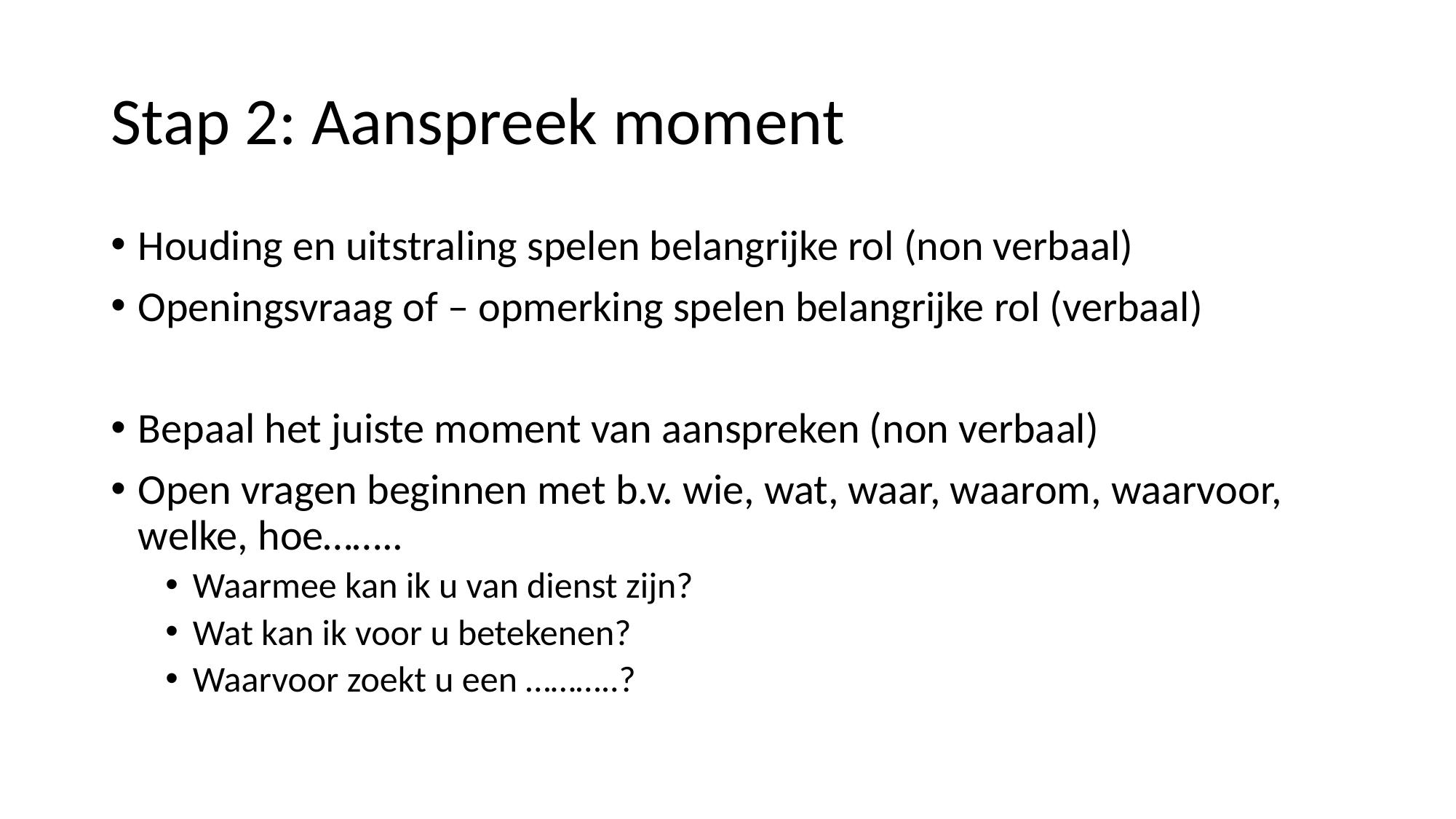

# Stap 2: Aanspreek moment
Houding en uitstraling spelen belangrijke rol (non verbaal)
Openingsvraag of – opmerking spelen belangrijke rol (verbaal)

Bepaal het juiste moment van aanspreken (non verbaal)
Open vragen beginnen met b.v. wie, wat, waar, waarom, waarvoor, welke, hoe……..
Waarmee kan ik u van dienst zijn?
Wat kan ik voor u betekenen?
Waarvoor zoekt u een ………..?